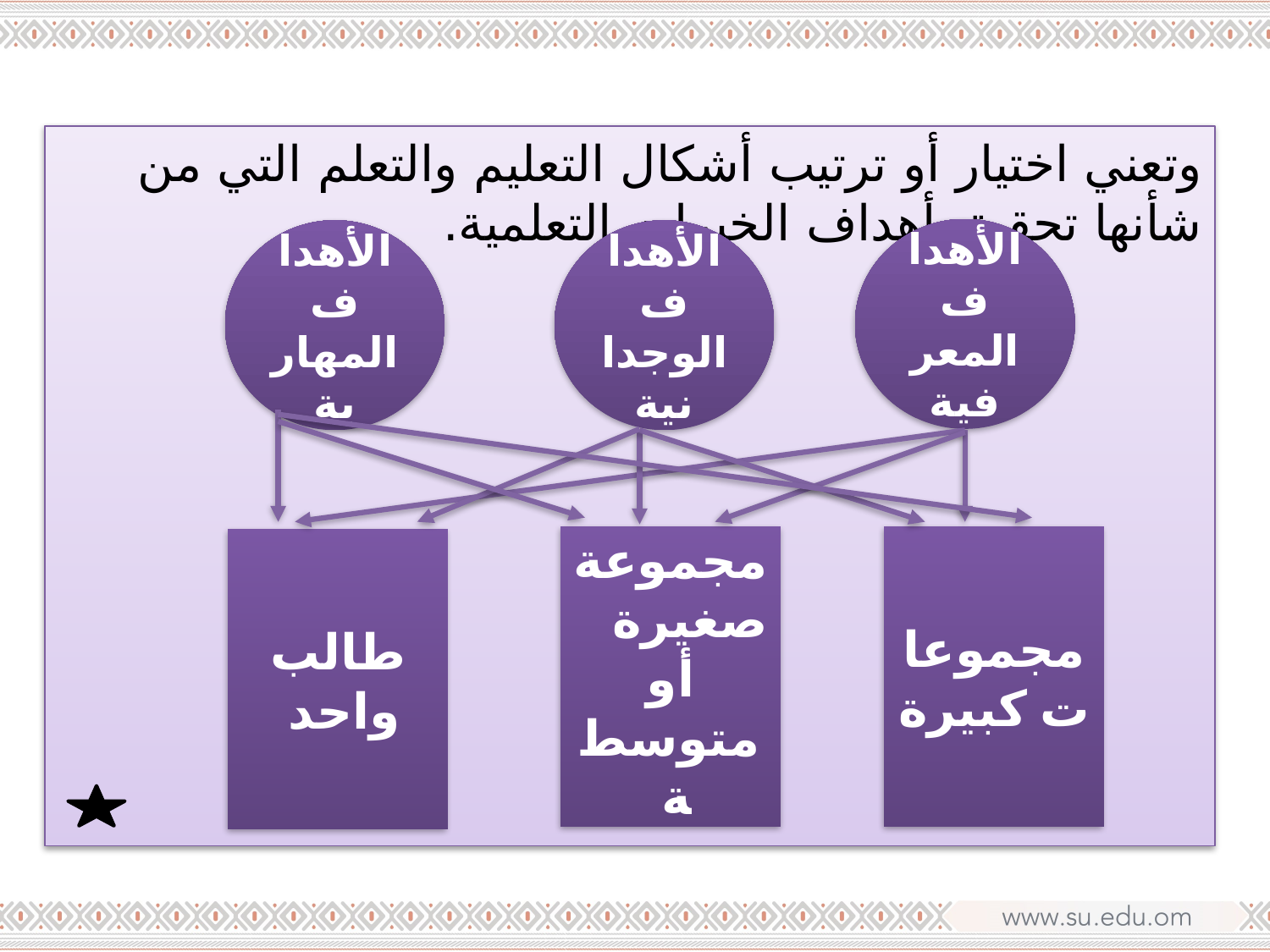

وتعني اختيار أو ترتيب أشكال التعليم والتعلم التي من شأنها تحقيق أهداف الخبرات التعلمية.

الأهداف المعرفية
الأهداف المهارية
الأهداف الوجدانية
مجموعة صغيرة    أو متوسطة
مجموعات كبيرة
طالب واحد